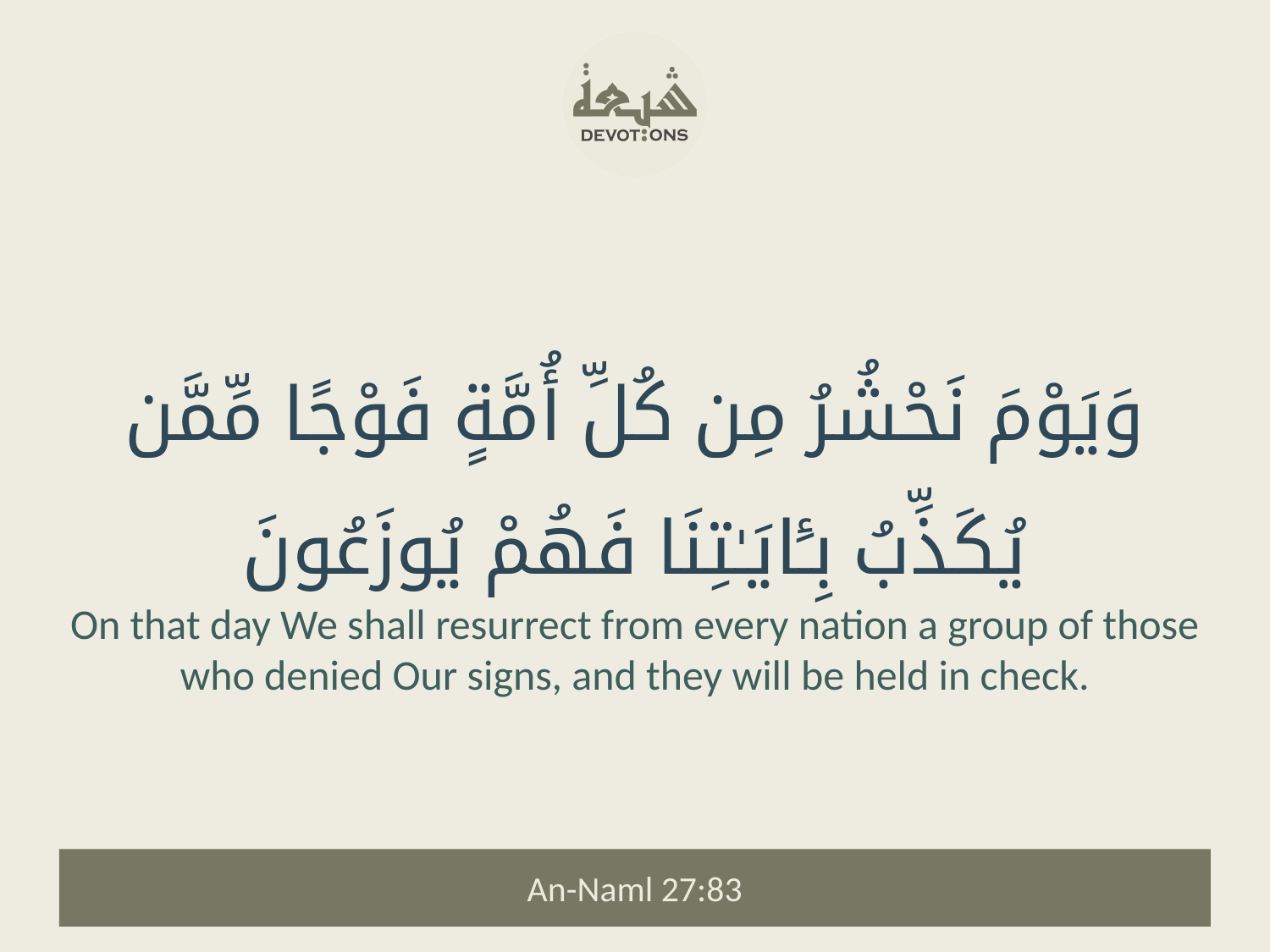

وَيَوْمَ نَحْشُرُ مِن كُلِّ أُمَّةٍ فَوْجًا مِّمَّن يُكَذِّبُ بِـَٔايَـٰتِنَا فَهُمْ يُوزَعُونَ
On that day We shall resurrect from every nation a group of those who denied Our signs, and they will be held in check.
An-Naml 27:83